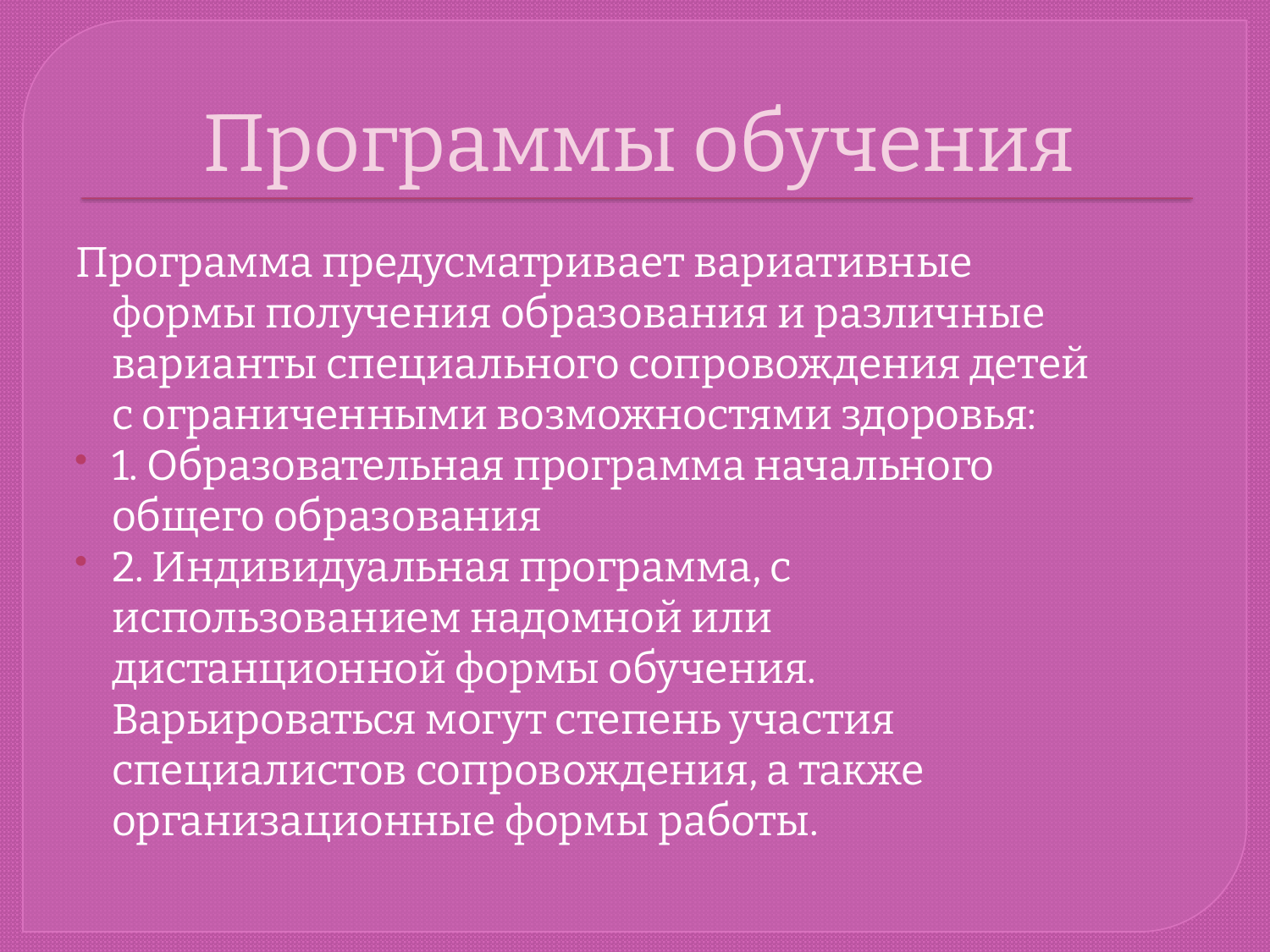

# Программы обучения
Программа предусматривает вариативные формы получения образования и различные варианты специального сопровождения детей с ограниченными возможностями здоровья:
1. Образовательная программа начального общего образования
2. Индивидуальная программа, с использованием надомной или дистанционной формы обучения. Варьироваться могут степень участия специалистов сопровождения, а также организационные формы работы.